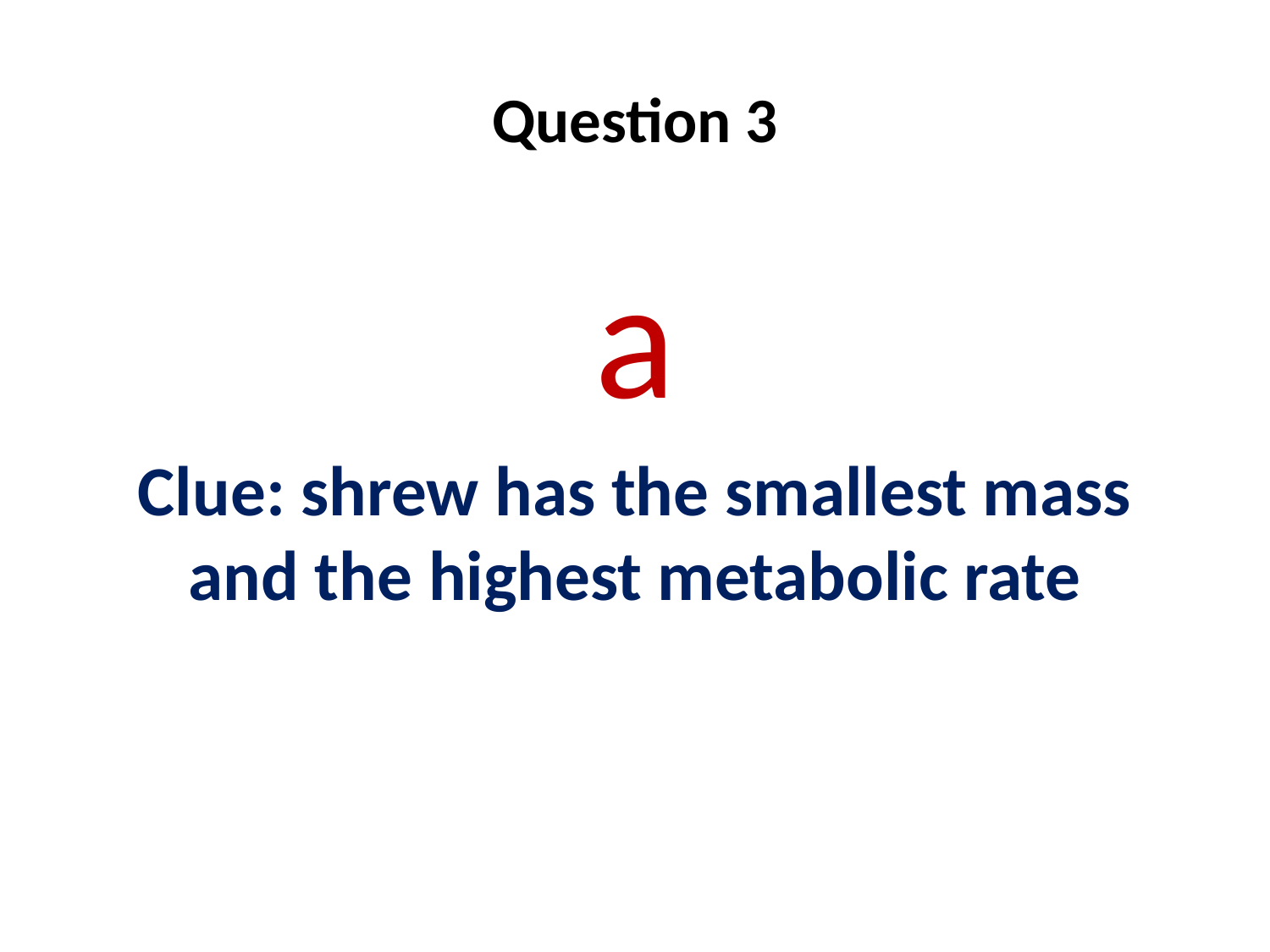

# Question 3
a
Clue: shrew has the smallest mass and the highest metabolic rate